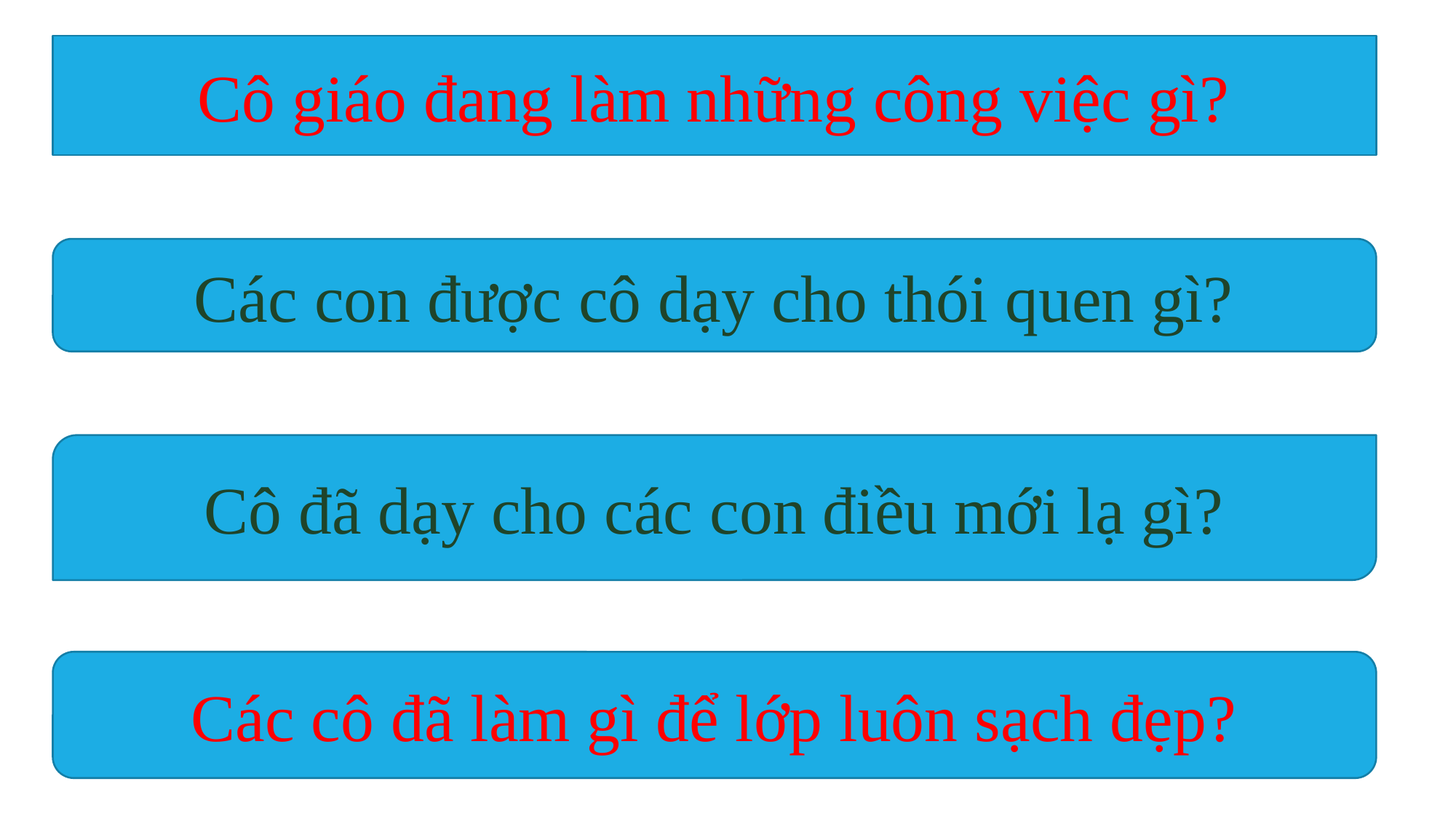

Cô giáo đang làm những công việc gì?
Các con được cô dạy cho thói quen gì?
Cô đã dạy cho các con điều mới lạ gì?
Các cô đã làm gì để lớp luôn sạch đẹp?